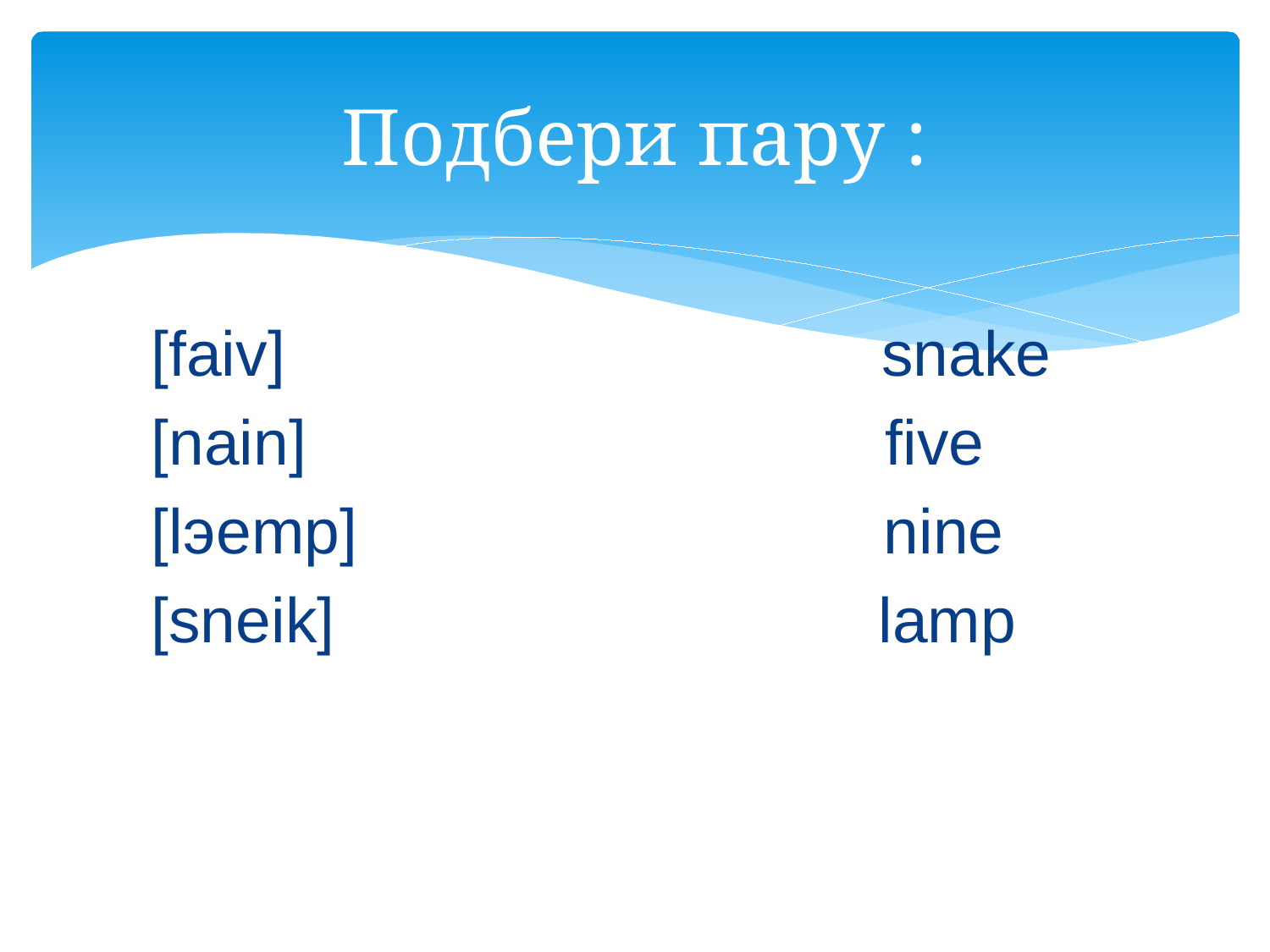

# Подбери пару :
 [faiv]                                  snake
 [nain]                                 five
 [lэеmp]                              nine
 [sneik]                               lamp